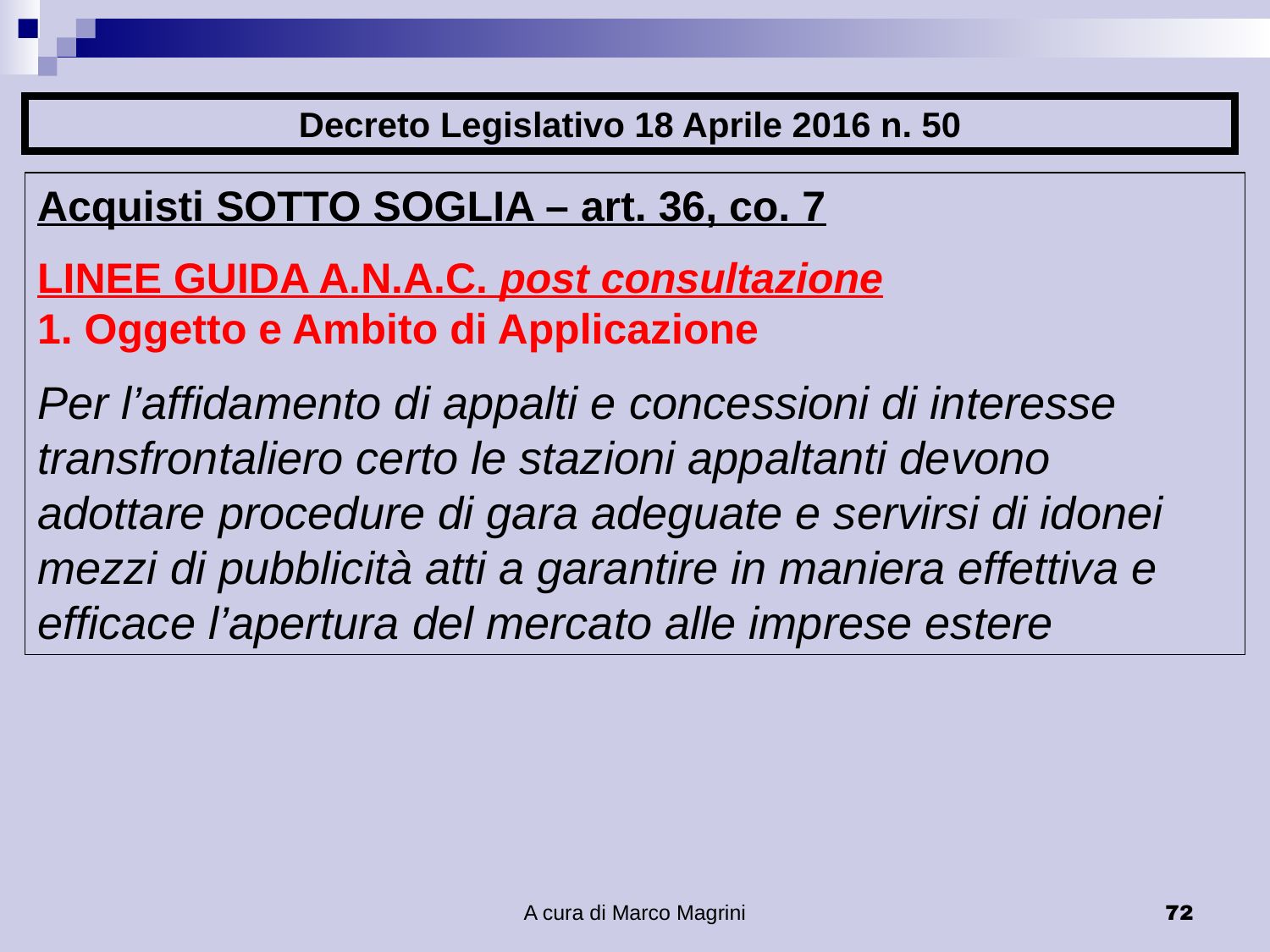

Decreto Legislativo 18 Aprile 2016 n. 50
Acquisti SOTTO SOGLIA – art. 36, co. 7

LINEE GUIDA A.N.A.C. post consultazione
1. Oggetto e Ambito di Applicazione

Per l’affidamento di appalti e concessioni di interesse transfrontaliero certo le stazioni appaltanti devono adottare procedure di gara adeguate e servirsi di idonei mezzi di pubblicità atti a garantire in maniera effettiva e efficace l’apertura del mercato alle imprese estere

A cura di Marco Magrini
72